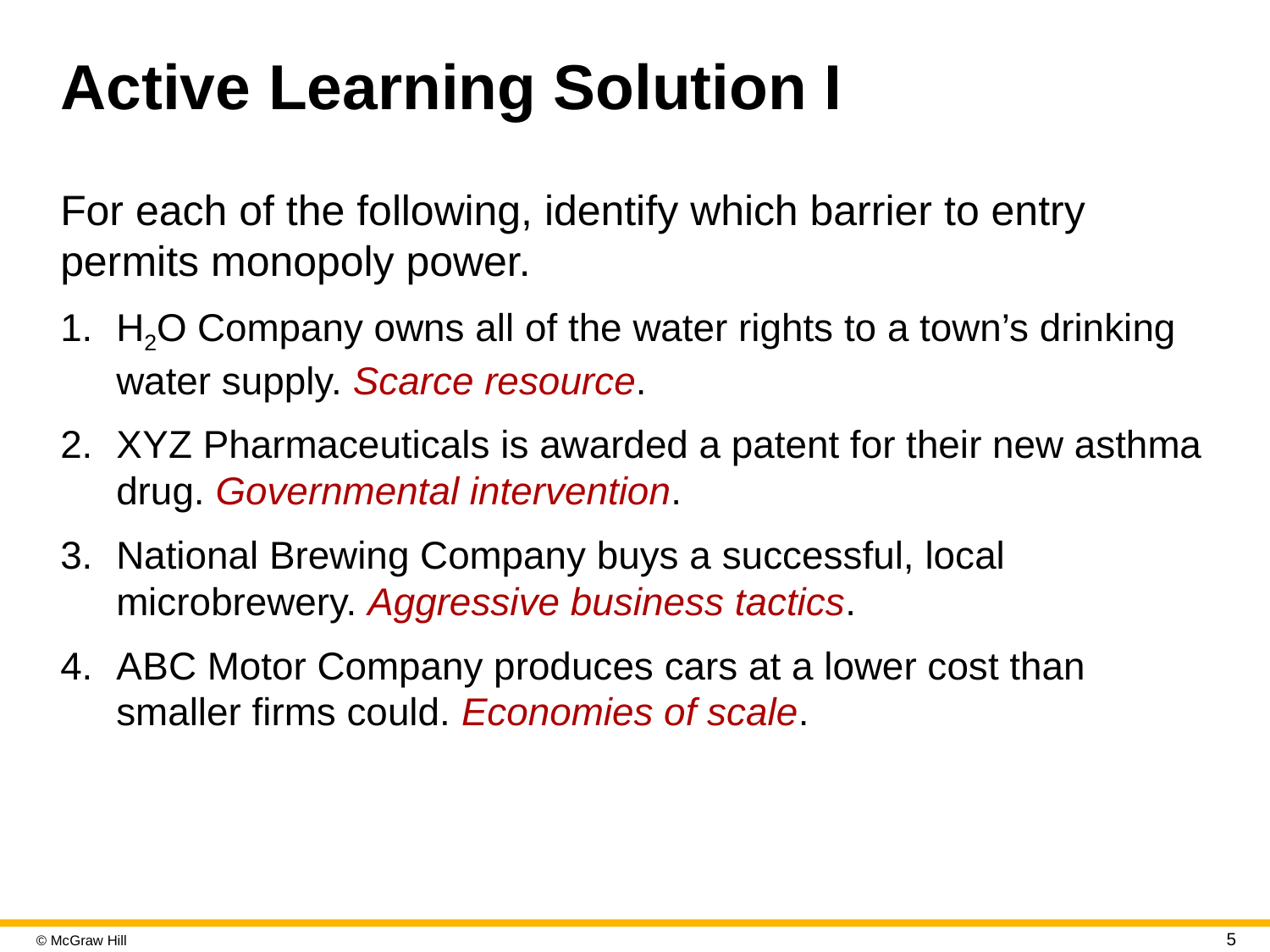

# Active Learning Solution I
For each of the following, identify which barrier to entry permits monopoly power.
H2O Company owns all of the water rights to a town’s drinking water supply. Scarce resource.
X Y Z Pharmaceuticals is awarded a patent for their new asthma drug. Governmental intervention.
National Brewing Company buys a successful, local microbrewery. Aggressive business tactics.
A B C Motor Company produces cars at a lower cost than smaller firms could. Economies of scale.